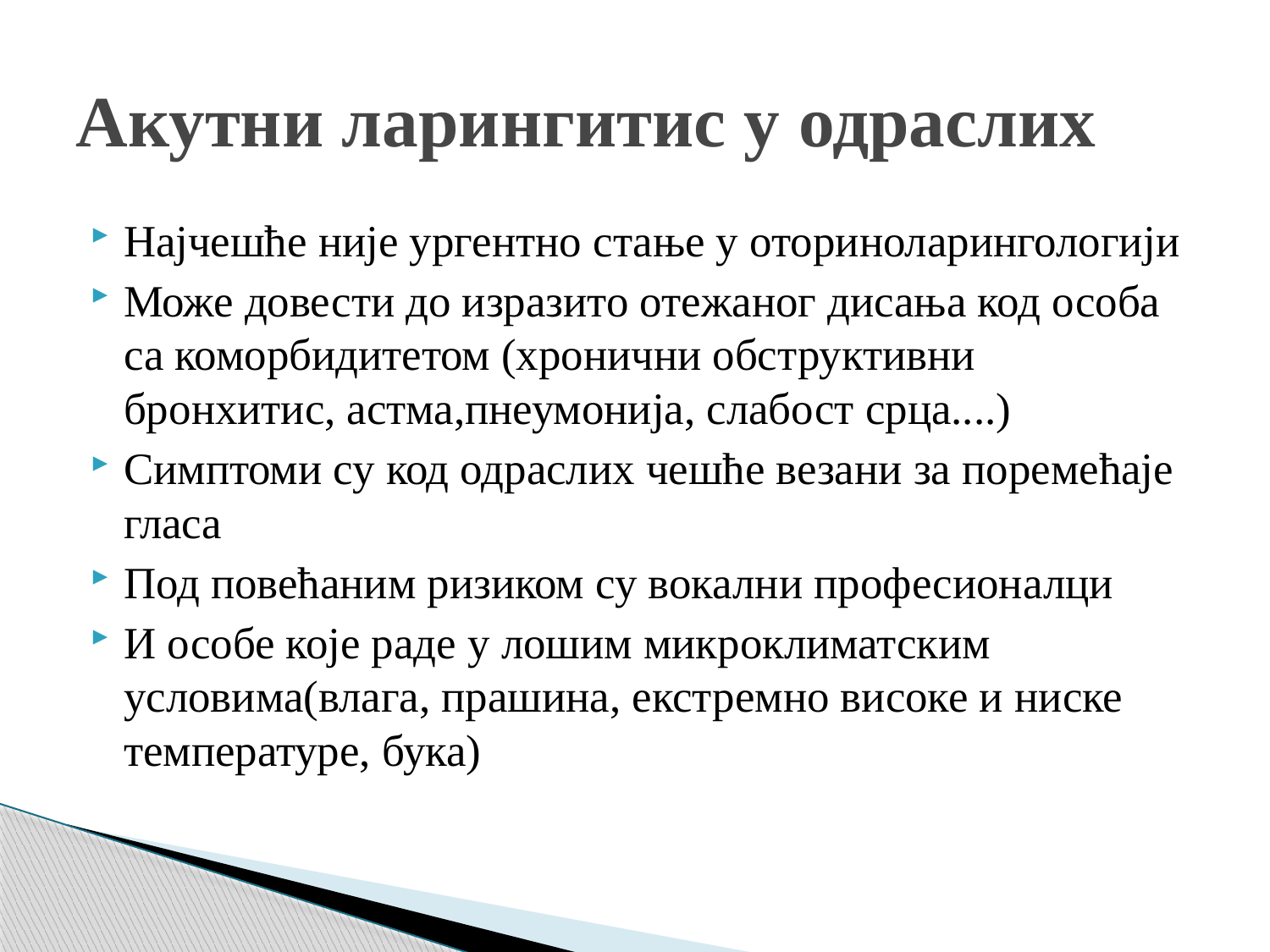

# Акутни ларингитис у одраслих
Најчешће није ургентно стање у оториноларингологији
Може довести до изразито отежаног дисања код особа са коморбидитетом (хронични обструктивни бронхитис, астма,пнеумонија, слабост срца....)
Симптоми су код одраслих чешће везани за поремећаје гласа
Под повећаним ризиком су вокални професионалци
И особе које раде у лошим микроклиматским условима(влага, прашина, екстремно високе и ниске температуре, бука)